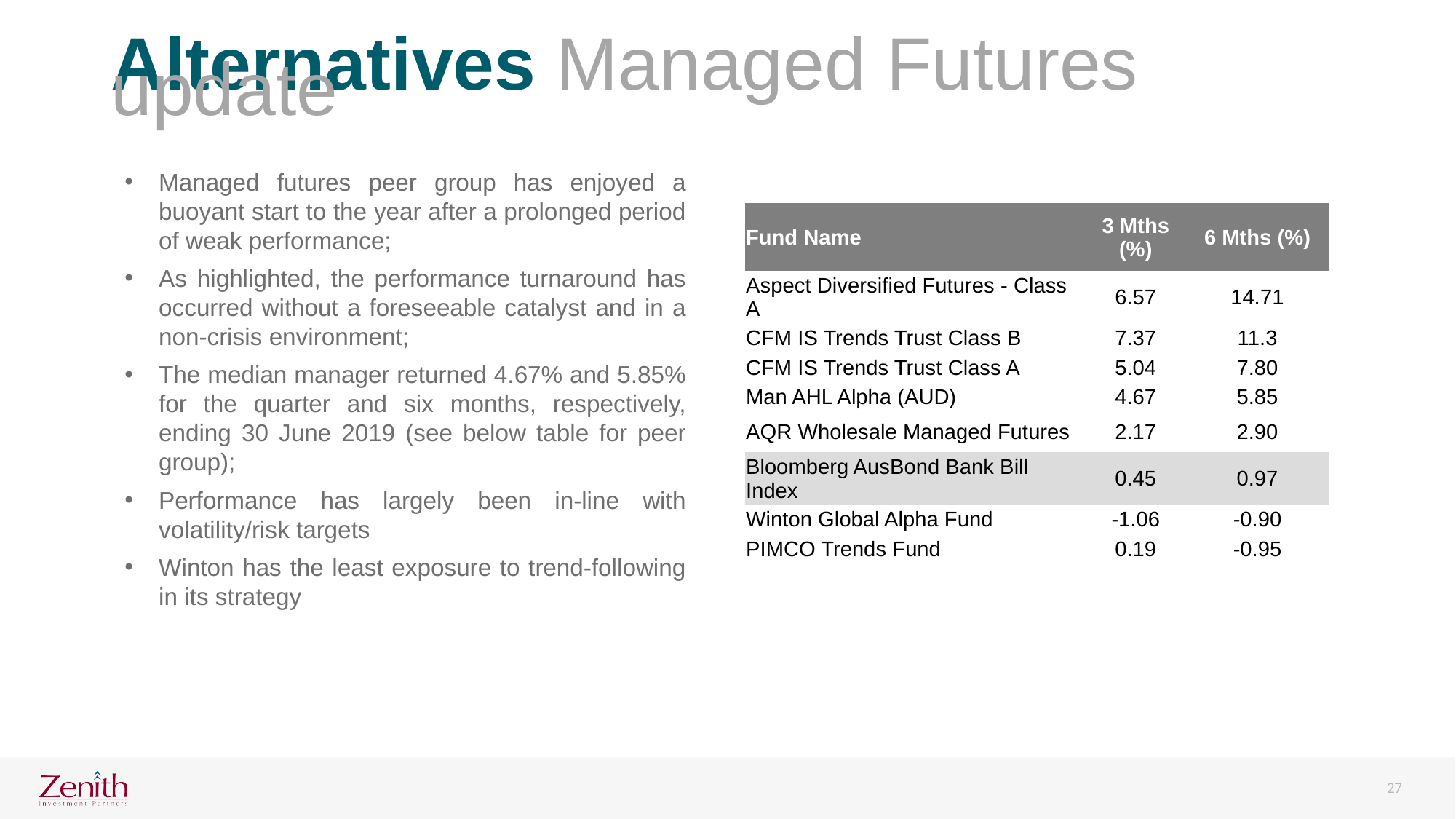

Alternatives Managed Futures update

Managed futures peer group has enjoyed a buoyant start to the year after a prolonged period of weak performance;
As highlighted, the performance turnaround has occurred without a foreseeable catalyst and in a non-crisis environment;
The median manager returned 4.67% and 5.85% for the quarter and six months, respectively, ending 30 June 2019 (see below table for peer group);
Performance has largely been in-line with volatility/risk targets
Winton has the least exposure to trend-following in its strategy

| Fund Name | 3 Mths (%) | 6 Mths (%) |
| --- | --- | --- |
| Aspect Diversified Futures - Class A | 6.57 | 14.71 |
| CFM IS Trends Trust Class B | 7.37 | 11.3 |
| CFM IS Trends Trust Class A | 5.04 | 7.80 |
| Man AHL Alpha (AUD) | 4.67 | 5.85 |
| AQR Wholesale Managed Futures | 2.17 | 2.90 |
| Bloomberg AusBond Bank Bill Index | 0.45 | 0.97 |
| Winton Global Alpha Fund | -1.06 | -0.90 |
| PIMCO Trends Fund | 0.19 | -0.95 |